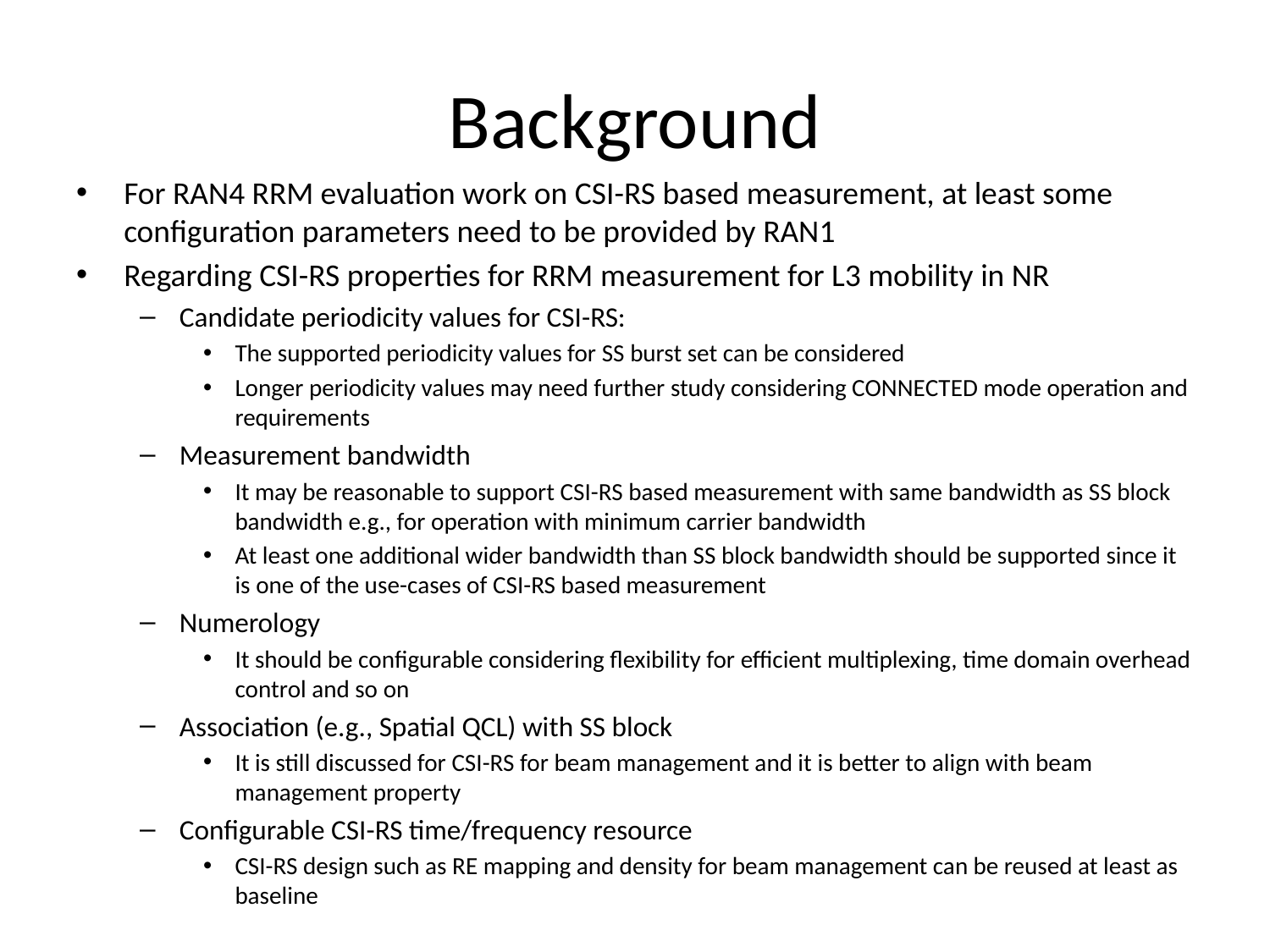

# Background
For RAN4 RRM evaluation work on CSI-RS based measurement, at least some configuration parameters need to be provided by RAN1
Regarding CSI-RS properties for RRM measurement for L3 mobility in NR
Candidate periodicity values for CSI-RS:
The supported periodicity values for SS burst set can be considered
Longer periodicity values may need further study considering CONNECTED mode operation and requirements
Measurement bandwidth
It may be reasonable to support CSI-RS based measurement with same bandwidth as SS block bandwidth e.g., for operation with minimum carrier bandwidth
At least one additional wider bandwidth than SS block bandwidth should be supported since it is one of the use-cases of CSI-RS based measurement
Numerology
It should be configurable considering flexibility for efficient multiplexing, time domain overhead control and so on
Association (e.g., Spatial QCL) with SS block
It is still discussed for CSI-RS for beam management and it is better to align with beam management property
Configurable CSI-RS time/frequency resource
CSI-RS design such as RE mapping and density for beam management can be reused at least as baseline